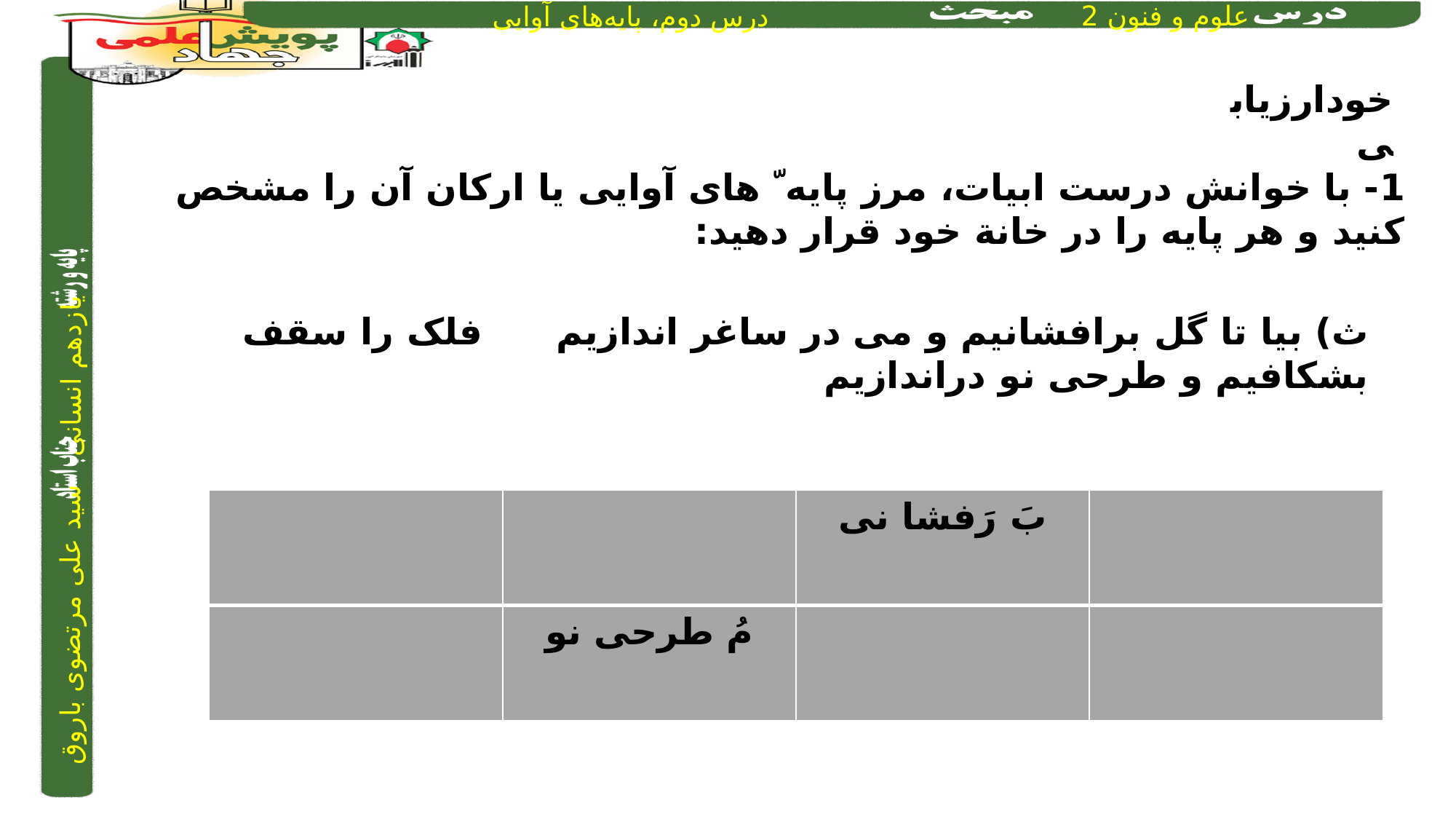

خودارزیابی
1- با خوانش درست ابیات، مرز پایه ّ های آوایی یا ارکان آن را مشخص کنید و هر پایه را در خانة خود قرار دهید:
ث) بیا تا گل برافشانیم و می در ساغر اندازیم		 فلک را سقف بشکافیم و طرحی نو دراندازیم
|  |  | بَ رَفشا نی |  |
| --- | --- | --- | --- |
|  | مُ طرحی نو |  |  |